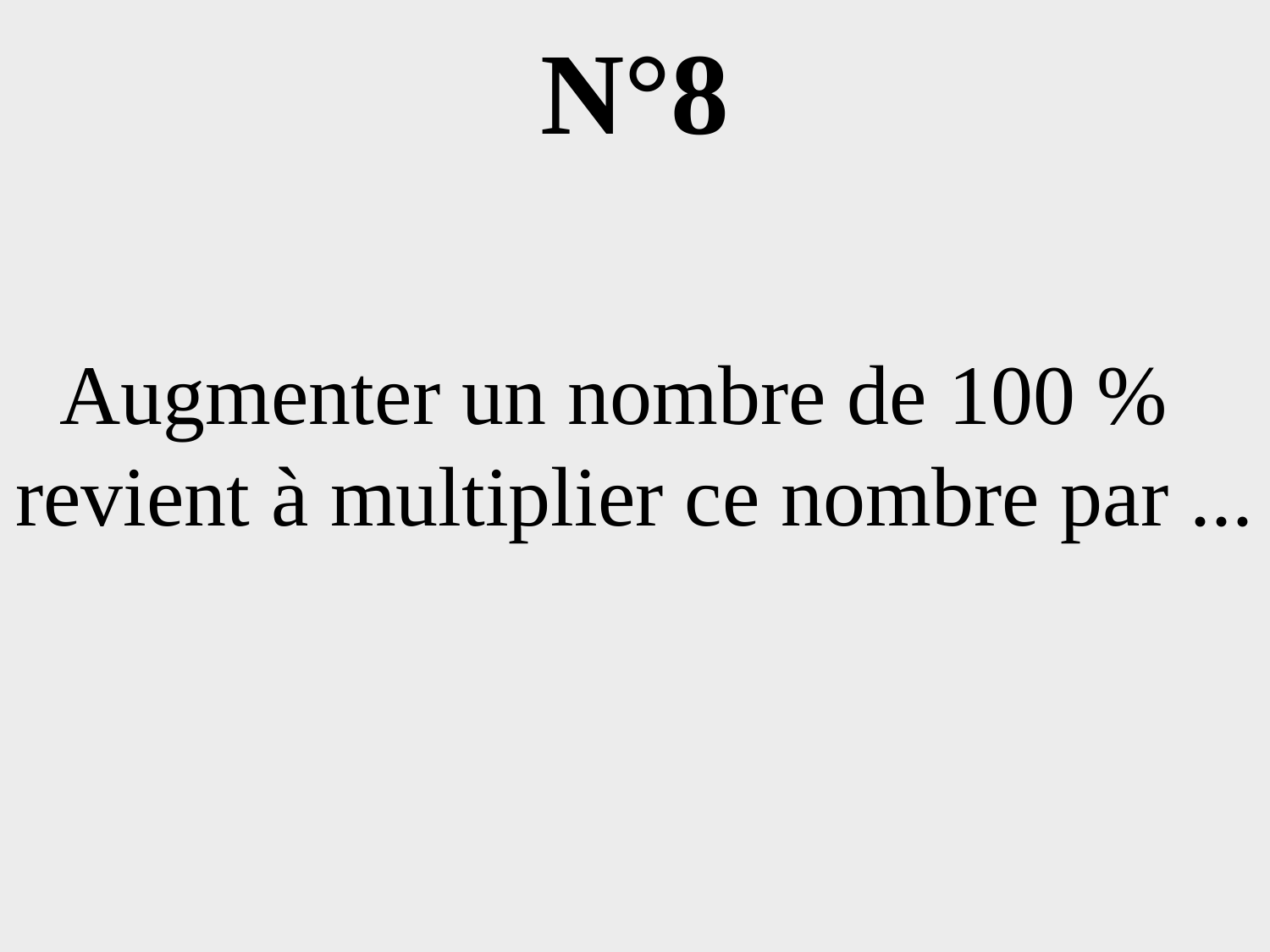

# N°8
Augmenter un nombre de 100 %
revient à multiplier ce nombre par ...